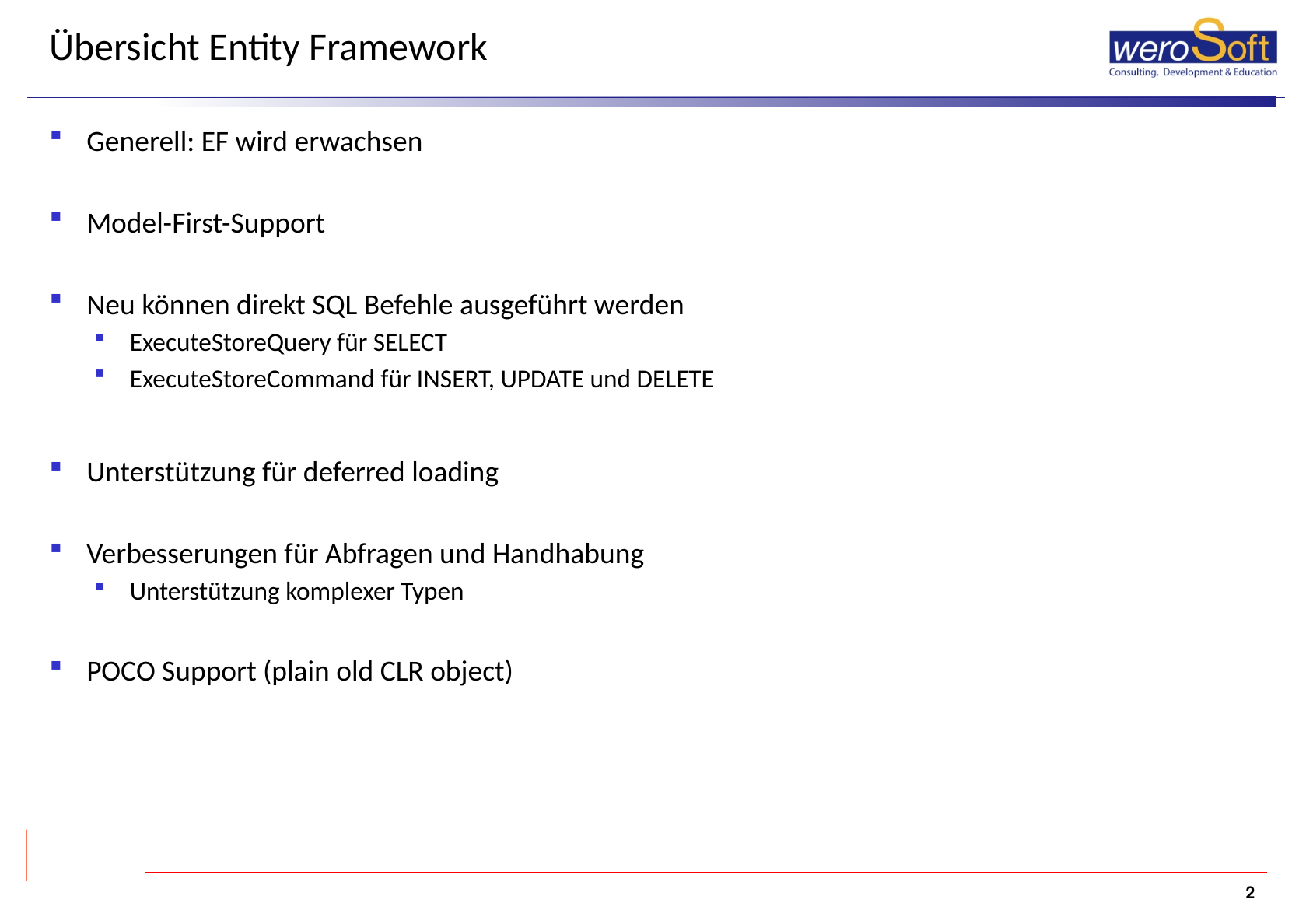

# Übersicht Entity Framework
Generell: EF wird erwachsen

Model-First-Support

Neu können direkt SQL Befehle ausgeführt werden
ExecuteStoreQuery für SELECT
ExecuteStoreCommand für INSERT, UPDATE und DELETE

Unterstützung für deferred loading

Verbesserungen für Abfragen und Handhabung
Unterstützung komplexer Typen

POCO Support (plain old CLR object)

2